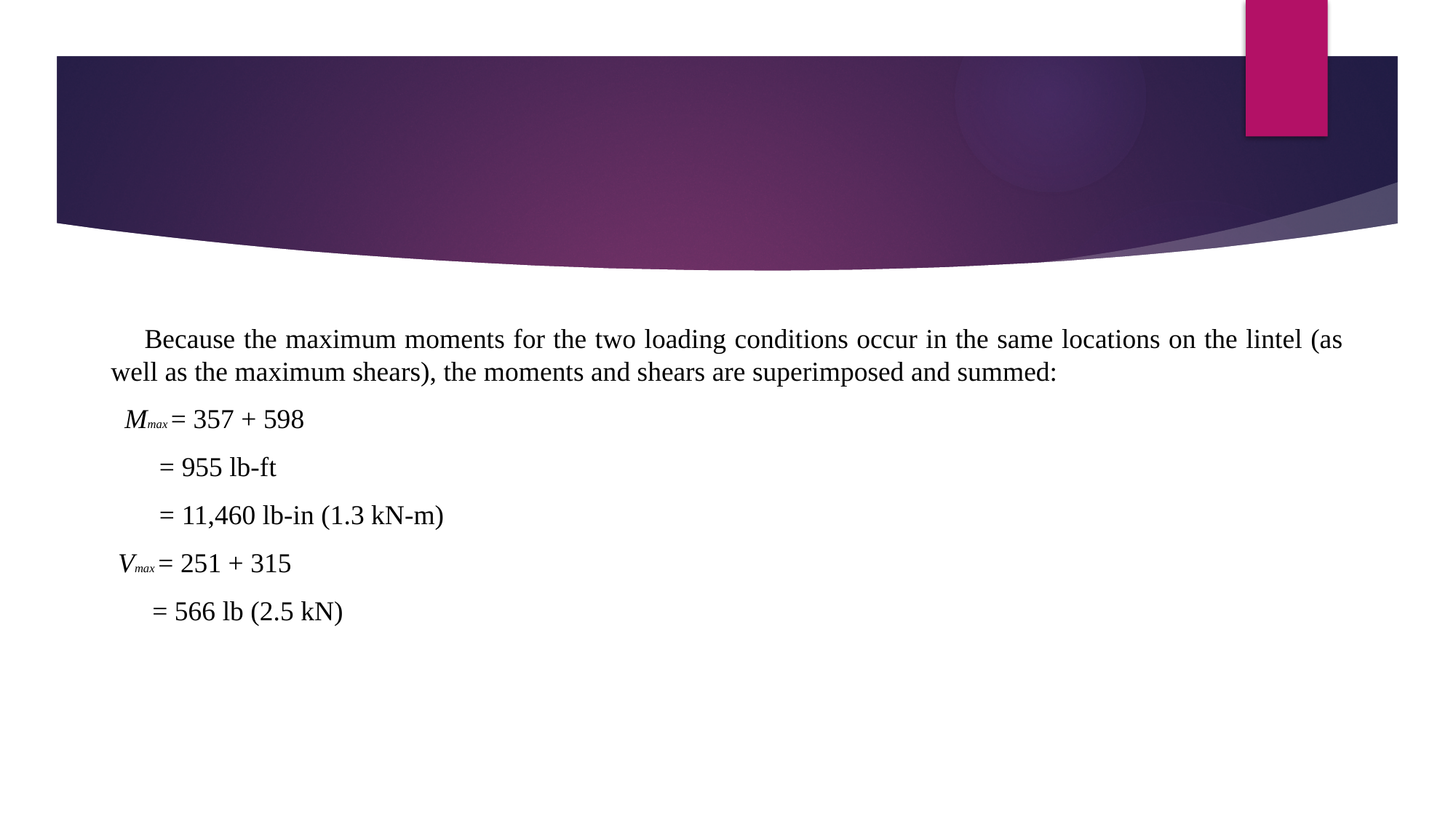

Because the maximum moments for the two loading conditions occur in the same locations on the lintel (as well as the maximum shears), the moments and shears are superimposed and summed:
  Mmax = 357 + 598
       = 955 lb-ft
       = 11,460 lb-in (1.3 kN-m)
 Vmax = 251 + 315
      = 566 lb (2.5 kN)